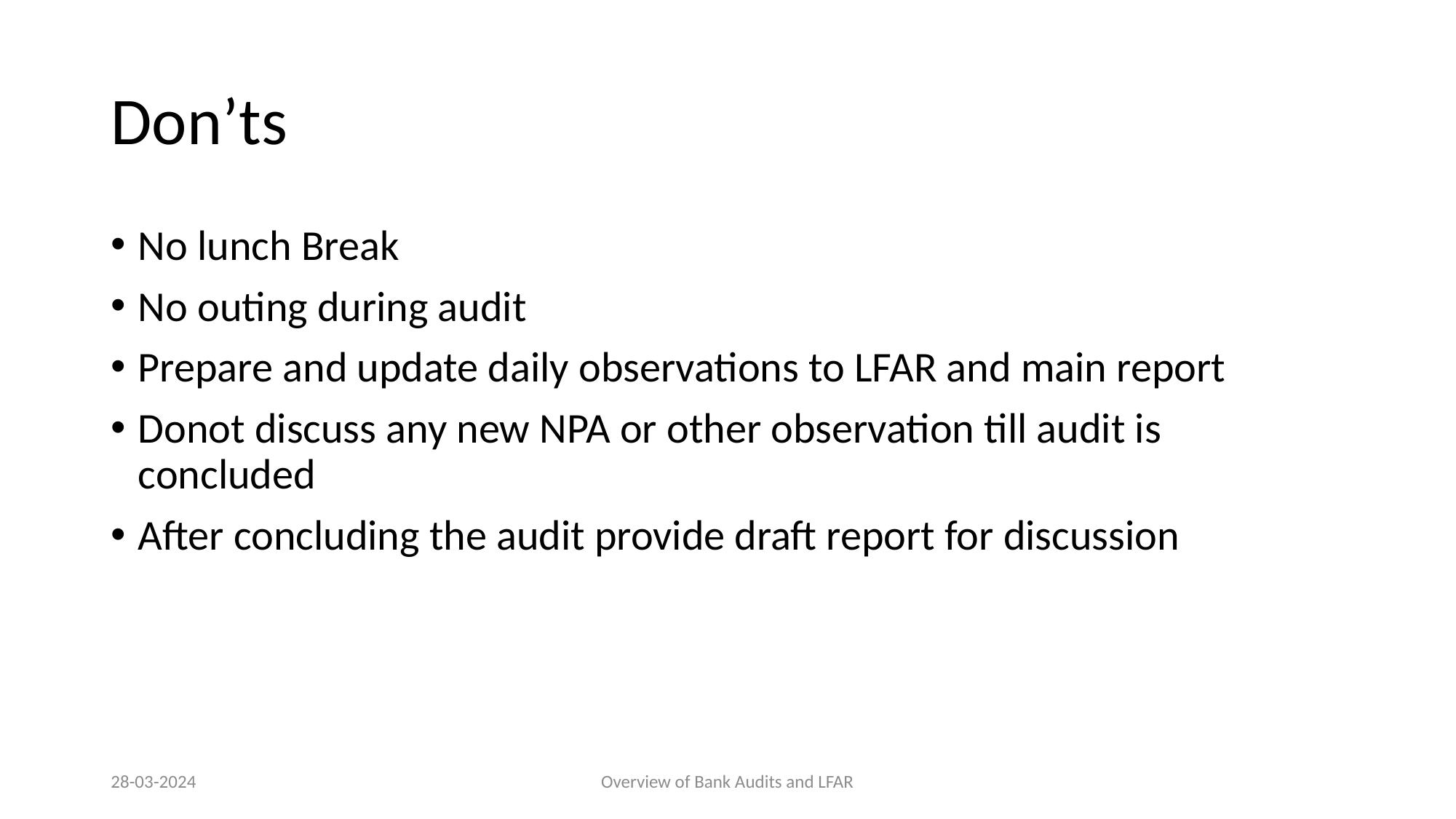

# Don’ts
No lunch Break
No outing during audit
Prepare and update daily observations to LFAR and main report
Donot discuss any new NPA or other observation till audit is concluded
After concluding the audit provide draft report for discussion
28-03-2024
Overview of Bank Audits and LFAR
5